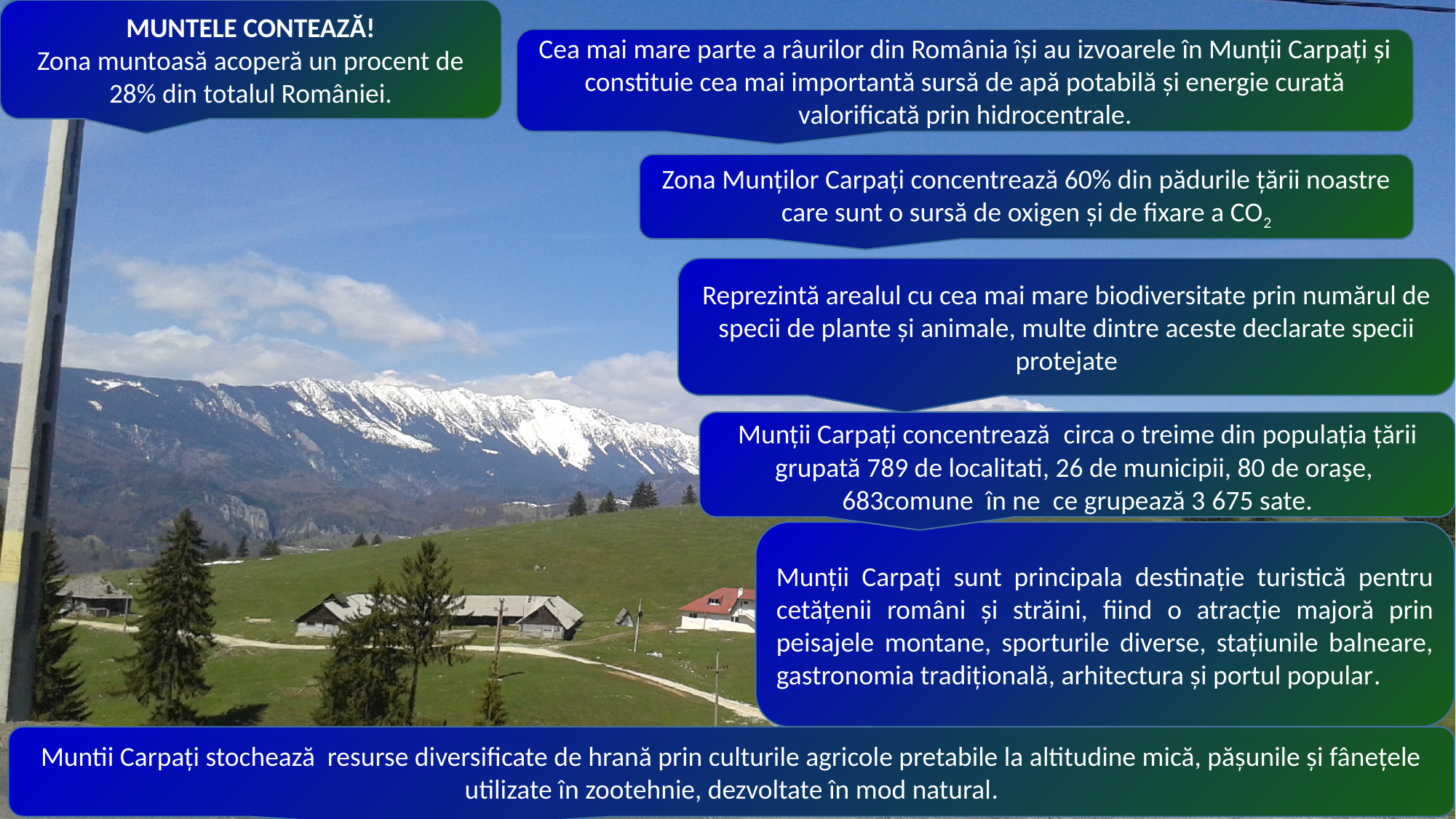

MUNTELE CONTEAZĂ!
Zona muntoasă acoperă un procent de 28% din totalul României.
Cea mai mare parte a râurilor din România își au izvoarele în Munții Carpați și constituie cea mai importantă sursă de apă potabilă și energie curată valorificată prin hidrocentrale.
Zona Munților Carpați concentrează 60% din pădurile țării noastre care sunt o sursă de oxigen și de fixare a CO2
Reprezintă arealul cu cea mai mare biodiversitate prin numărul de specii de plante și animale, multe dintre aceste declarate specii protejate

Munții Carpați concentrează  circa o treime din populația țării grupată 789 de localitati, 26 de municipii, 80 de oraşe,  683comune  în ne  ce grupează 3 675 sate.

Munții Carpați sunt principala destinație turistică pentru cetățenii români și străini, fiind o atracție majoră prin peisajele montane, sporturile diverse, stațiunile balneare, gastronomia tradițională, arhitectura și portul popular.
Muntii Carpați stochează  resurse diversificate de hrană prin culturile agricole pretabile la altitudine mică, pășunile și fânețele utilizate în zootehnie, dezvoltate în mod natural.